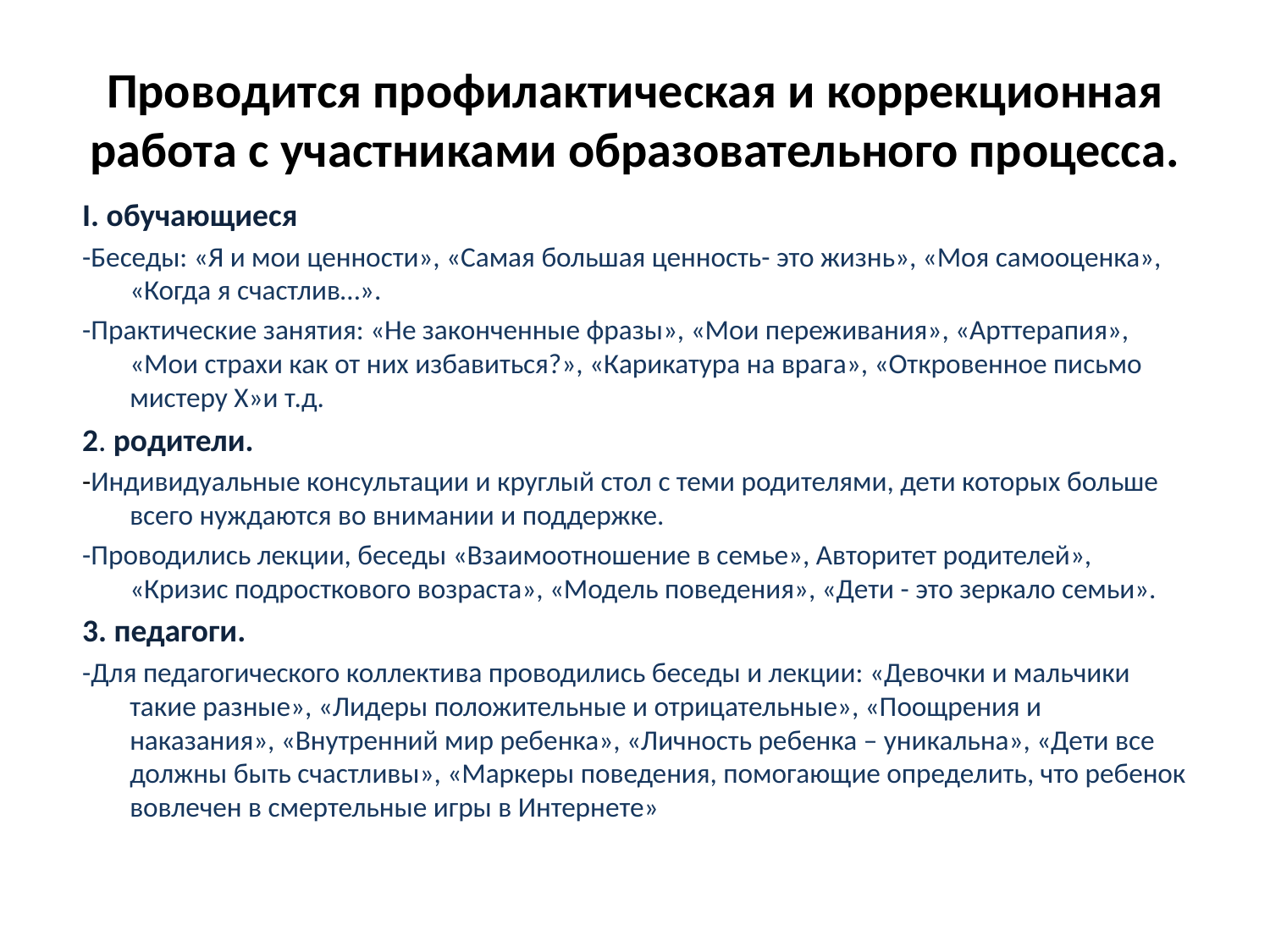

# Проводится профилактическая и коррекционная работа с участниками образовательного процесса.
I. обучающиеся
-Беседы: «Я и мои ценности», «Самая большая ценность- это жизнь», «Моя самооценка», «Когда я счастлив…».
-Практические занятия: «Не законченные фразы», «Мои переживания», «Арттерапия», «Мои страхи как от них избавиться?», «Карикатура на врага», «Откровенное письмо мистеру Х»и т.д.
2. родители.
-Индивидуальные консультации и круглый стол с теми родителями, дети которых больше всего нуждаются во внимании и поддержке.
-Проводились лекции, беседы «Взаимоотношение в семье», Авторитет родителей», «Кризис подросткового возраста», «Модель поведения», «Дети - это зеркало семьи».
3. педагоги.
-Для педагогического коллектива проводились беседы и лекции: «Девочки и мальчики такие разные», «Лидеры положительные и отрицательные», «Поощрения и наказания», «Внутренний мир ребенка», «Личность ребенка – уникальна», «Дети все должны быть счастливы», «Маркеры поведения, помогающие определить, что ребенок вовлечен в смертельные игры в Интернете»